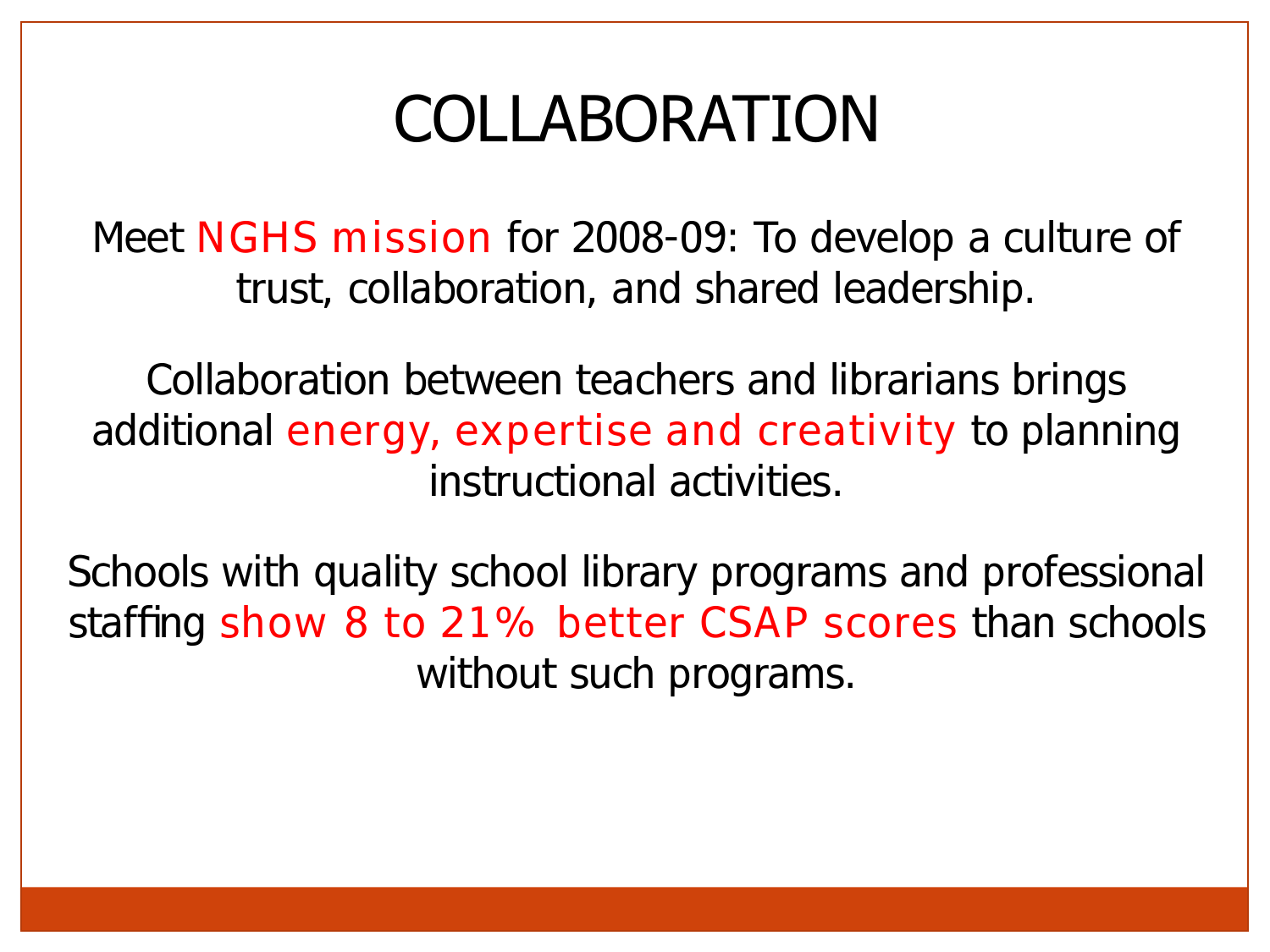

COLLABORATION
Meet NGHS mission for 2008-09: To develop a culture of trust, collaboration, and shared leadership.
Collaboration between teachers and librarians brings additional energy, expertise and creativity to planning instructional activities.
Schools with quality school library programs and professional staffing show 8 to 21% better CSAP scores than schools without such programs.